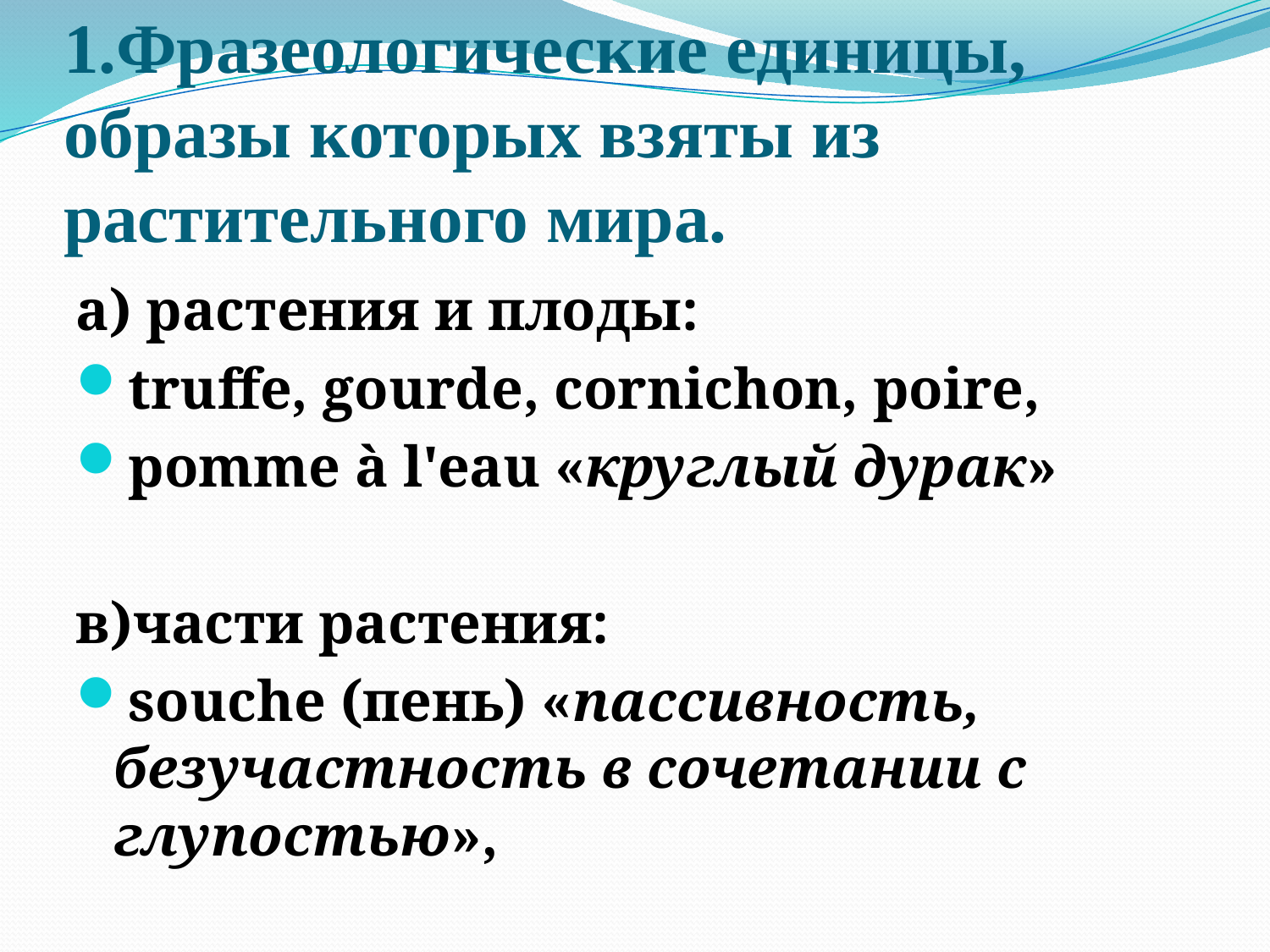

# 1.Фразеологические единицы, образы которых взяты из растительного мира.
а) растения и плоды:
truffe, gourde, cornichon, poire,
pomme à l'eau «круглый дурак»

в)части растения:
souche (пень) «пассивность, безучастность в сочетании с глупостью»,